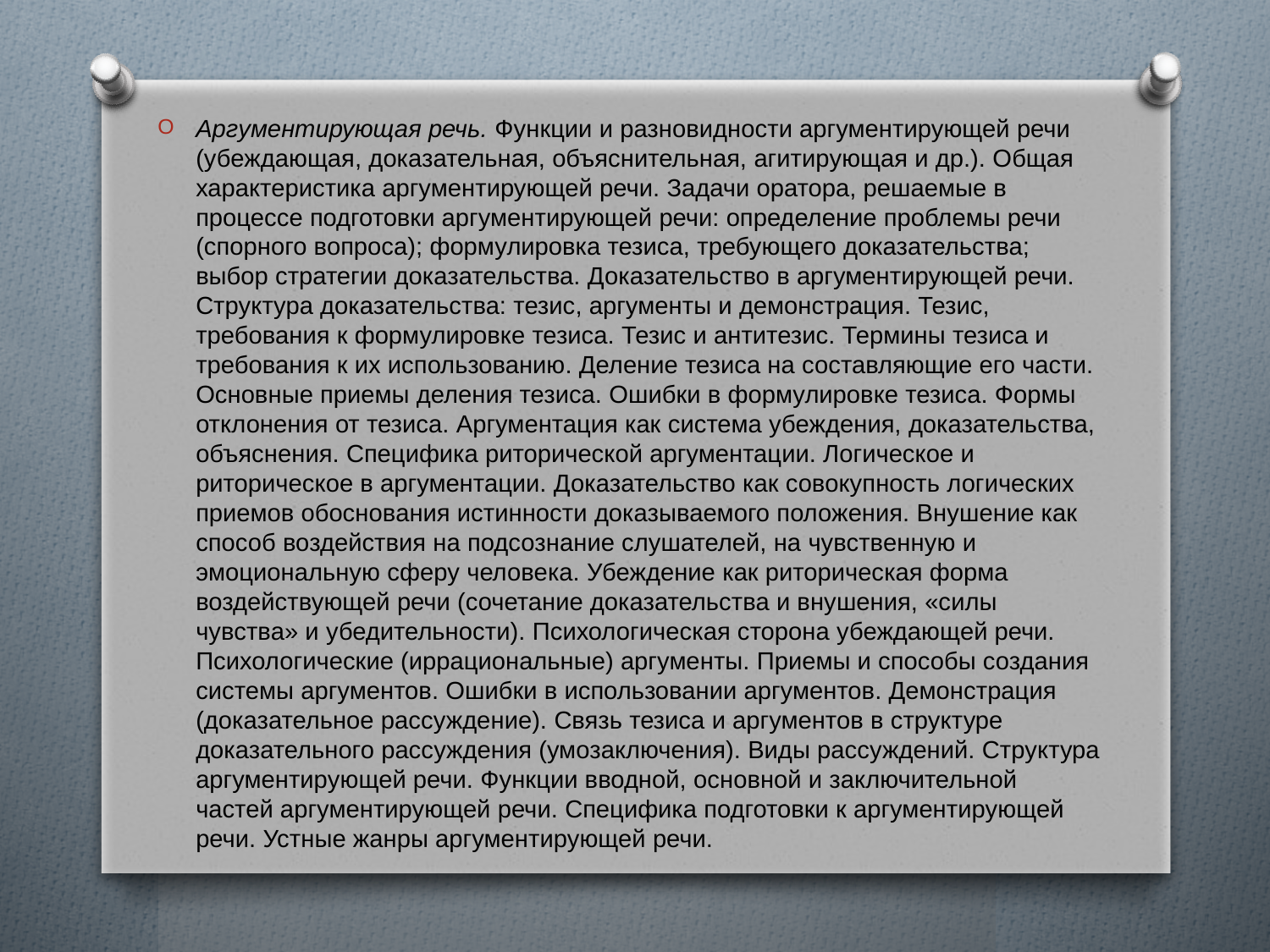

Аргументирующая речь. Функции и разновидности аргументирующей речи (убеждающая, доказательная, объяснительная, агитирующая и др.). Общая характеристика аргументирующей речи. Задачи оратора, решаемые в процессе подготовки аргументирующей речи: определение проблемы речи (спорного вопроса); формулировка тезиса, требующего доказательства; выбор стратегии доказательства. Доказательство в аргументирующей речи. Структура доказательства: тезис, аргументы и демонстрация. Тезис, требования к формулировке тезиса. Тезис и антитезис. Термины тезиса и требования к их использованию. Деление тезиса на составляющие его части. Основные приемы деления тезиса. Ошибки в формулировке тезиса. Формы отклонения от тезиса. Аргументация как система убеждения, доказательства, объяснения. Специфика риторической аргументации. Логическое и риторическое в аргументации. Доказательство как совокупность логических приемов обоснования истинности доказываемого положения. Внушение как способ воздействия на подсознание слушателей, на чувственную и эмоциональную сферу человека. Убеждение как риторическая форма воздействующей речи (сочетание доказательства и внушения, «силы чувства» и убедительности). Психологическая сторона убеждающей речи. Психологические (иррациональные) аргументы. Приемы и способы создания системы аргументов. Ошибки в использовании аргументов. Демонстрация (доказательное рассуждение). Связь тезиса и аргументов в структуре доказательного рассуждения (умозаключения). Виды рассуждений. Структура аргументирующей речи. Функции вводной, основной и заключительной частей аргументирующей речи. Специфика подготовки к аргументирующей речи. Устные жанры аргументирующей речи.